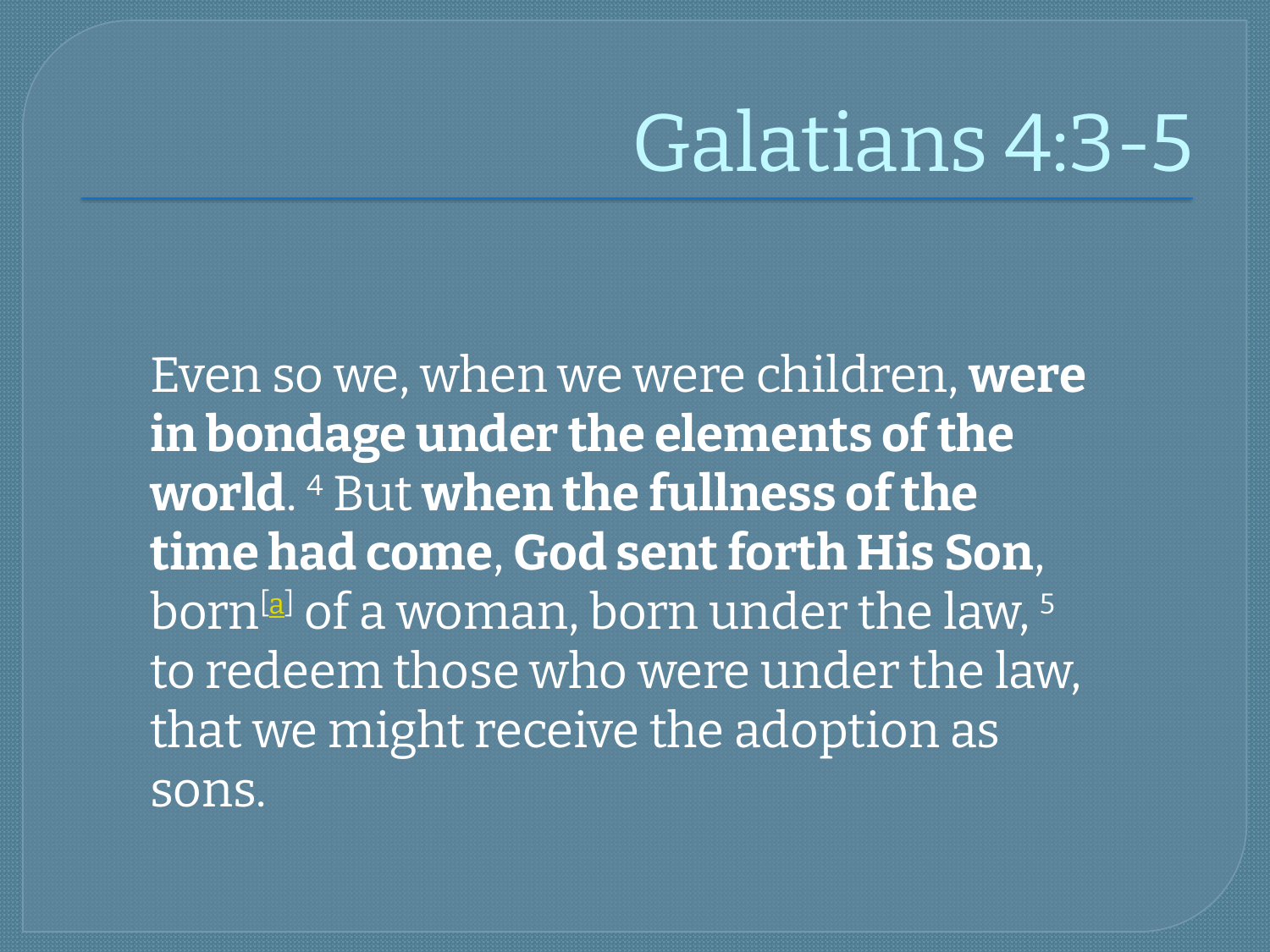

# Galatians 4:3-5

Even so we, when we were children, were in bondage under the elements of the world. 4 But when the fullness of the time had come, God sent forth His Son, born[a] of a woman, born under the law, 5 to redeem those who were under the law, that we might receive the adoption as sons.